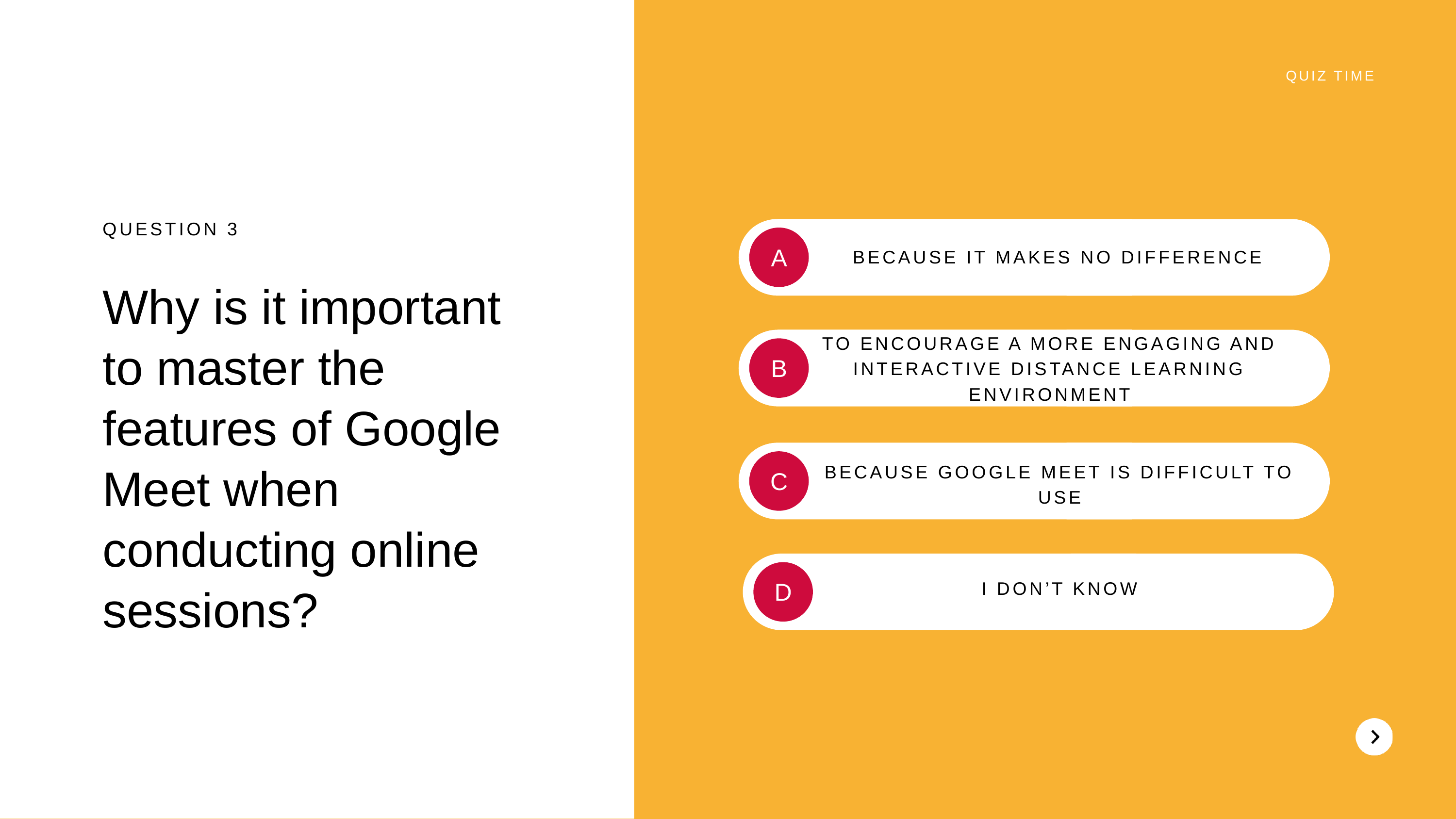

QUIZ TIME
QUESTION 3
Why is it important to master the features of Google Meet when conducting online sessions?

A
BECAUSE IT MAKES NO DIFFERENCE
TO ENCOURAGE A MORE ENGAGING AND INTERACTIVE DISTANCE LEARNING ENVIRONMENT

B

BECAUSE GOOGLE MEET IS DIFFICULT TO USE
C

D
I DON’T KNOW